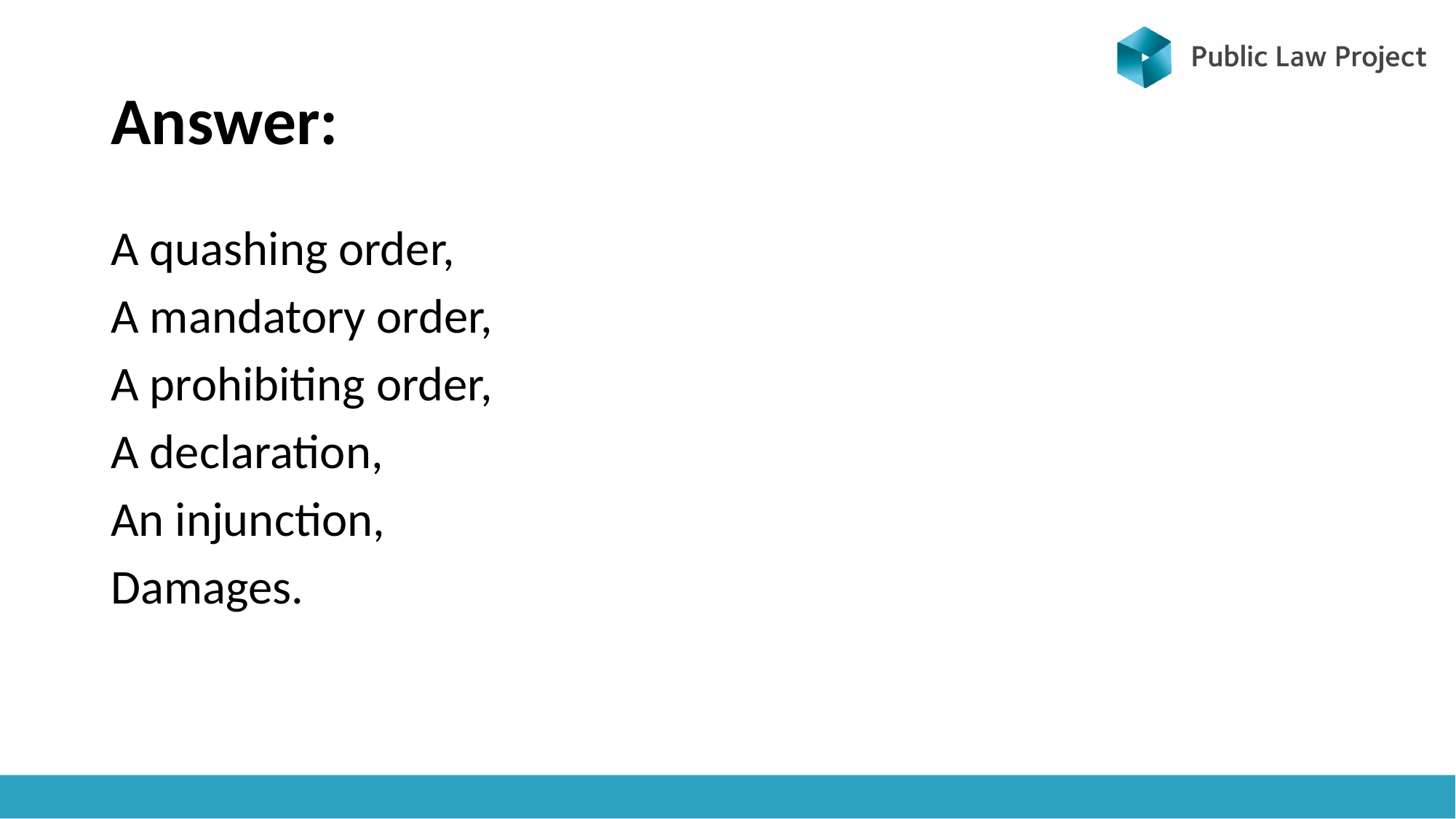

# Answer:
A quashing order,
A mandatory order,
A prohibiting order,
A declaration,
An injunction,
Damages.